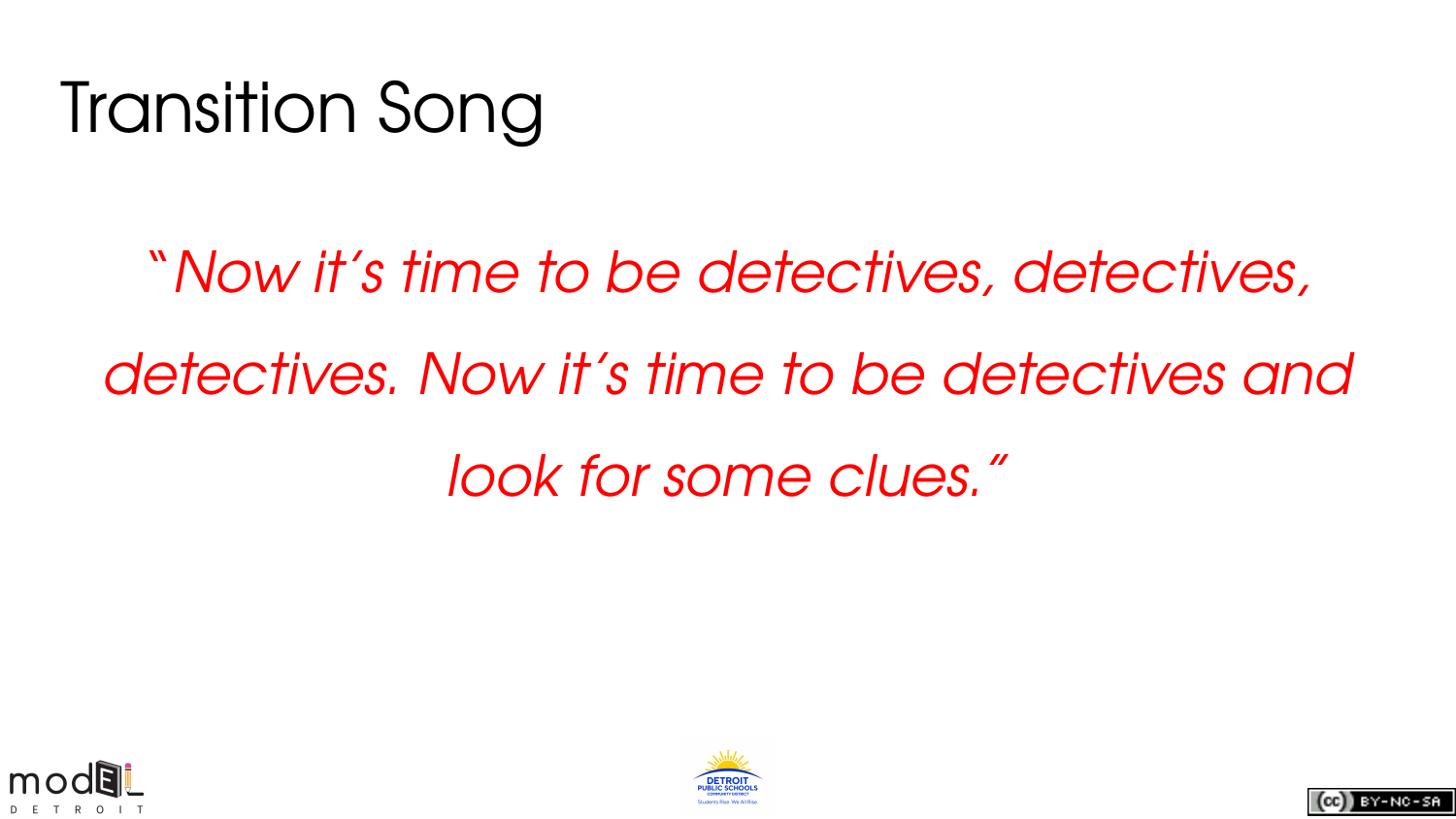

# Transition Song
“Now it’s time to be detectives, detectives, detectives. Now it’s time to be detectives and look for some clues.”